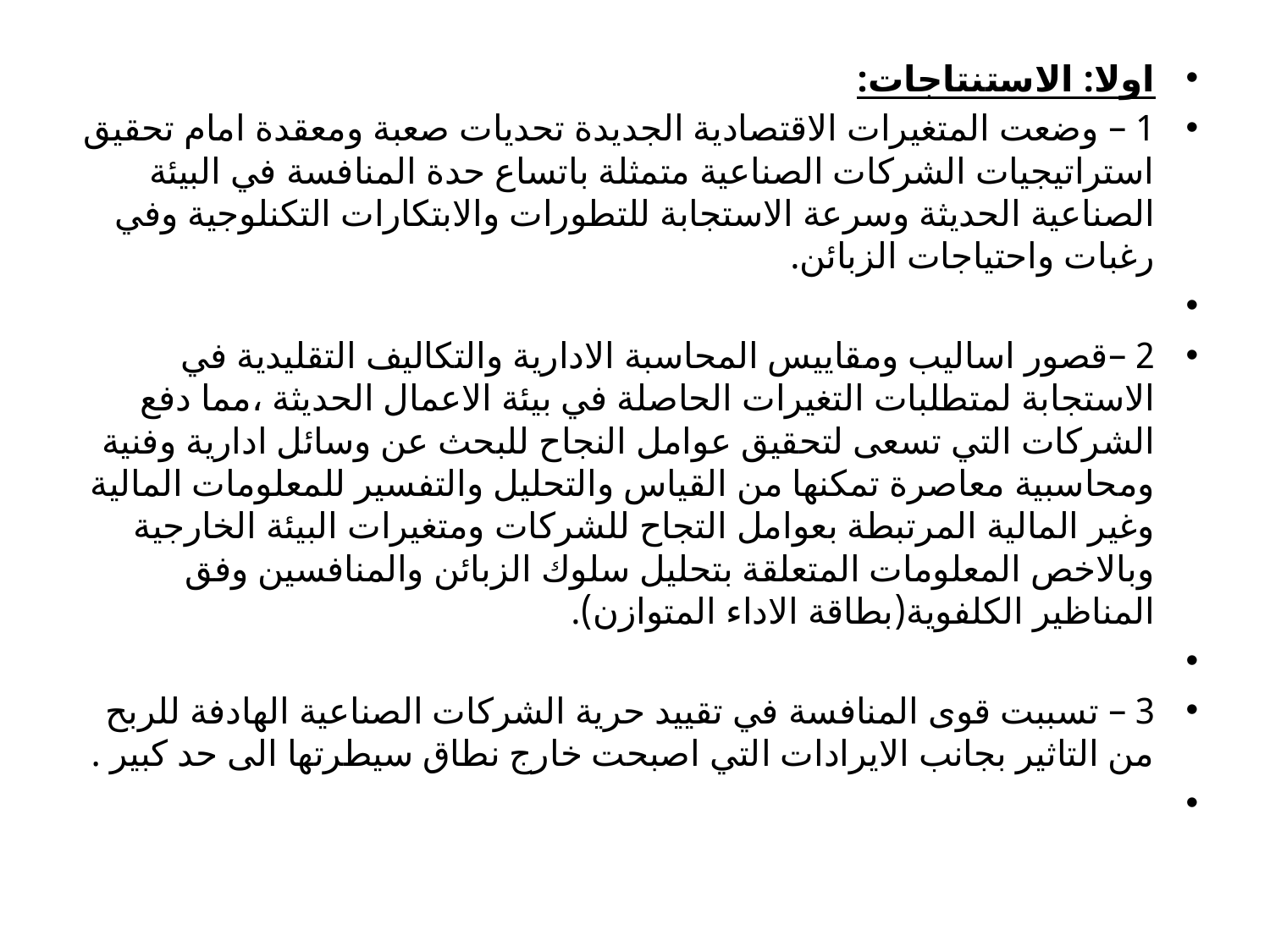

#
اولا: الاستنتاجات:
1 – وضعت المتغيرات الاقتصادية الجديدة تحديات صعبة ومعقدة امام تحقيق استراتيجيات الشركات الصناعية متمثلة باتساع حدة المنافسة في البيئة الصناعية الحديثة وسرعة الاستجابة للتطورات والابتكارات التكنلوجية وفي رغبات واحتياجات الزبائن.

2 –قصور اساليب ومقاييس المحاسبة الادارية والتكاليف التقليدية في الاستجابة لمتطلبات التغيرات الحاصلة في بيئة الاعمال الحديثة ،مما دفع الشركات التي تسعى لتحقيق عوامل النجاح للبحث عن وسائل ادارية وفنية ومحاسبية معاصرة تمكنها من القياس والتحليل والتفسير للمعلومات المالية وغير المالية المرتبطة بعوامل التجاح للشركات ومتغيرات البيئة الخارجية وبالاخص المعلومات المتعلقة بتحليل سلوك الزبائن والمنافسين وفق المناظير الكلفوية(بطاقة الاداء المتوازن).

3 – تسببت قوى المنافسة في تقييد حرية الشركات الصناعية الهادفة للربح من التاثير بجانب الايرادات التي اصبحت خارج نطاق سيطرتها الى حد كبير .